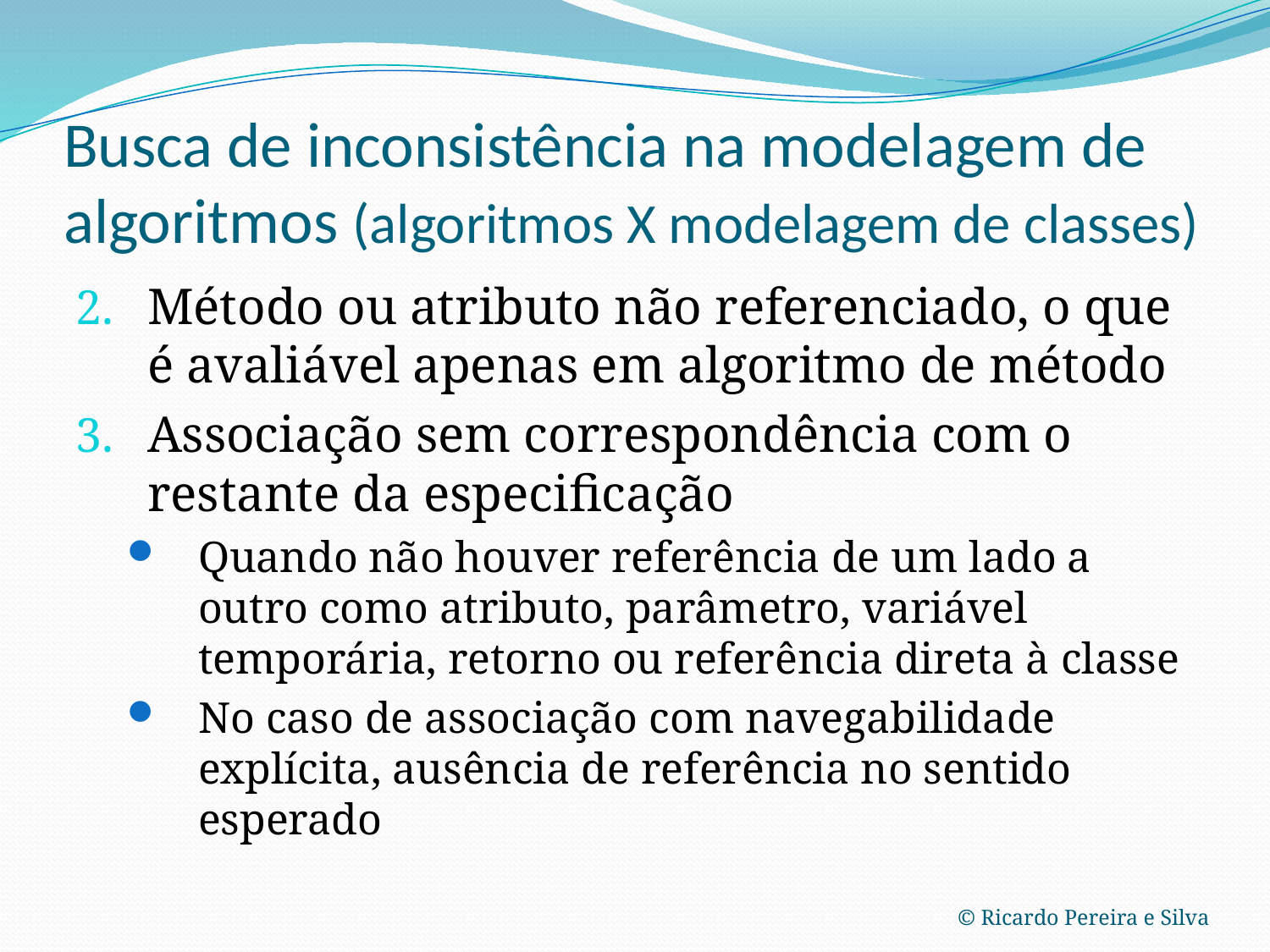

# Busca de inconsistência na modelagem de algoritmos (algoritmos X modelagem de classes)
Método ou atributo não referenciado, o que é avaliável apenas em algoritmo de método
Associação sem correspondência com o restante da especificação
Quando não houver referência de um lado a outro como atributo, parâmetro, variável temporária, retorno ou referência direta à classe
No caso de associação com navegabilidade explícita, ausência de referência no sentido esperado
© Ricardo Pereira e Silva